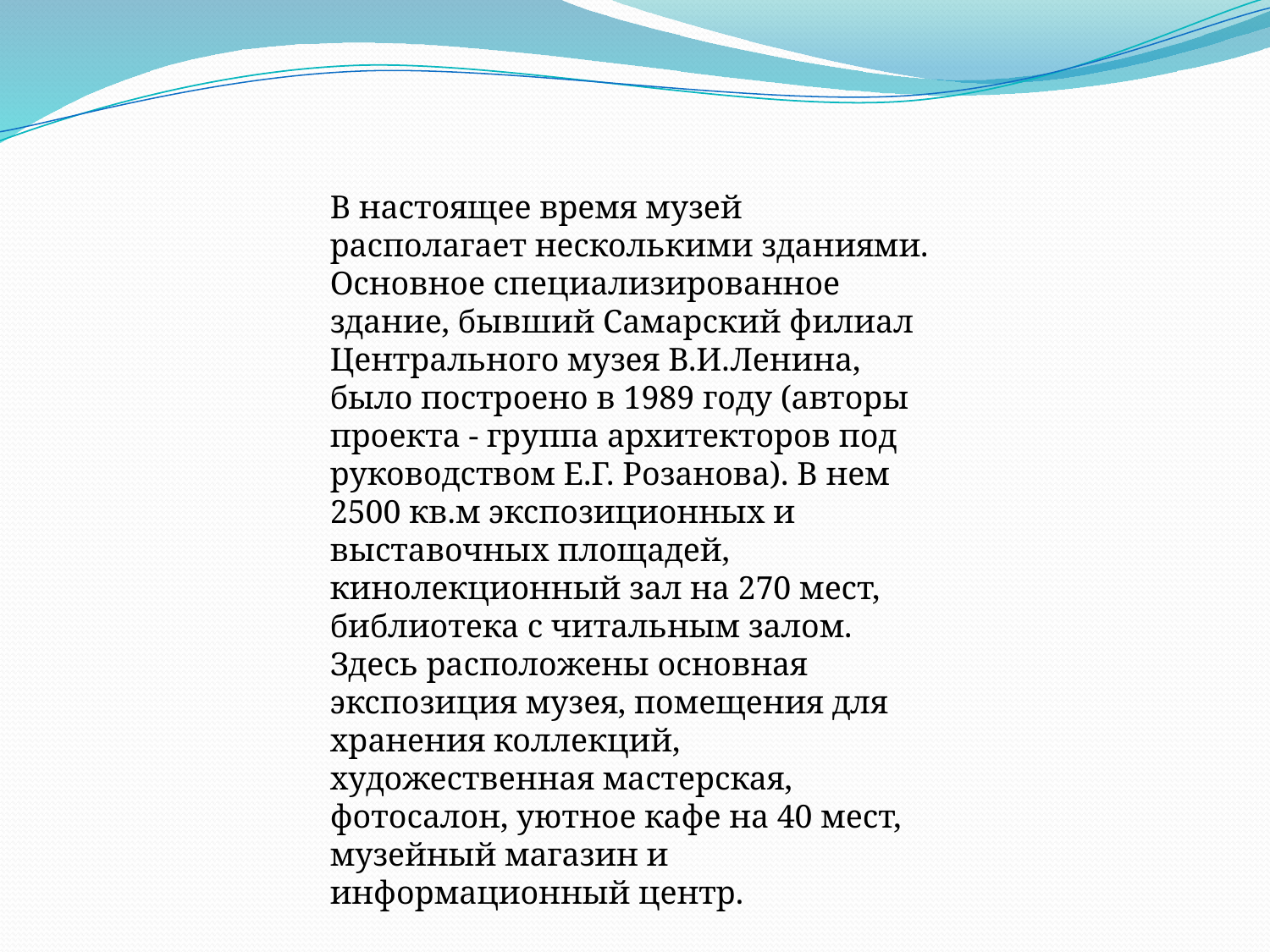

В настоящее время музей располагает несколькими зданиями. Основное специализированное здание, бывший Самарский филиал Центрального музея В.И.Ленина, было построено в 1989 году (авторы проекта - группа архитекторов под руководством Е.Г. Розанова). В нем 2500 кв.м экспозиционных и выставочных площадей, кинолекционный зал на 270 мест, библиотека с читальным залом. Здесь расположены основная экспозиция музея, помещения для хранения коллекций, художественная мастерская, фотосалон, уютное кафе на 40 мест, музейный магазин и информационный центр.